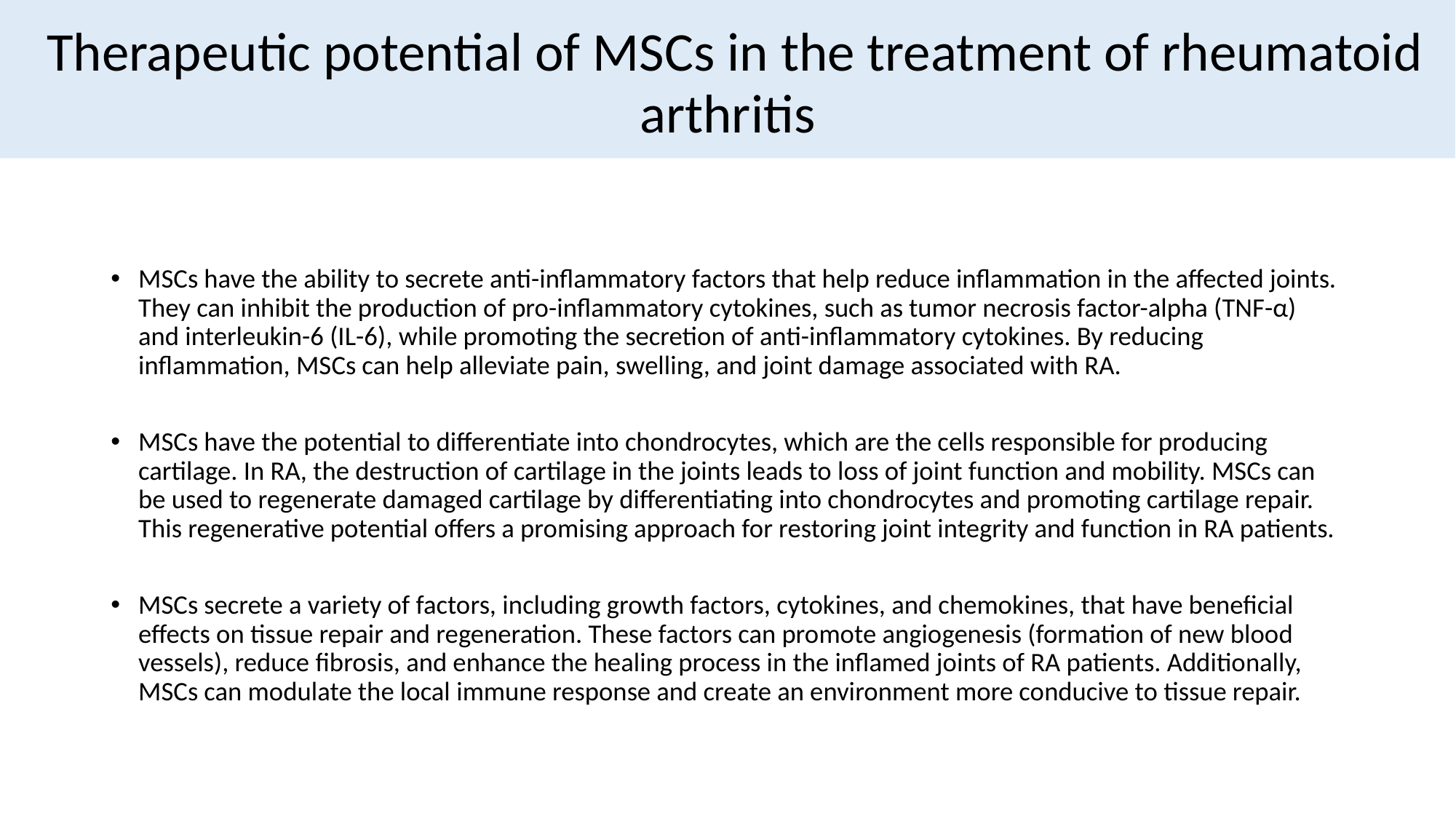

Therapeutic potential of MSCs in the treatment of rheumatoid arthritis

MSCs have the ability to secrete anti-inflammatory factors that help reduce inflammation in the affected joints. They can inhibit the production of pro-inflammatory cytokines, such as tumor necrosis factor-alpha (TNF-α) and interleukin-6 (IL-6), while promoting the secretion of anti-inflammatory cytokines. By reducing inflammation, MSCs can help alleviate pain, swelling, and joint damage associated with RA.

MSCs have the potential to differentiate into chondrocytes, which are the cells responsible for producing cartilage. In RA, the destruction of cartilage in the joints leads to loss of joint function and mobility. MSCs can be used to regenerate damaged cartilage by differentiating into chondrocytes and promoting cartilage repair. This regenerative potential offers a promising approach for restoring joint integrity and function in RA patients.

MSCs secrete a variety of factors, including growth factors, cytokines, and chemokines, that have beneficial effects on tissue repair and regeneration. These factors can promote angiogenesis (formation of new blood vessels), reduce fibrosis, and enhance the healing process in the inflamed joints of RA patients. Additionally, MSCs can modulate the local immune response and create an environment more conducive to tissue repair.